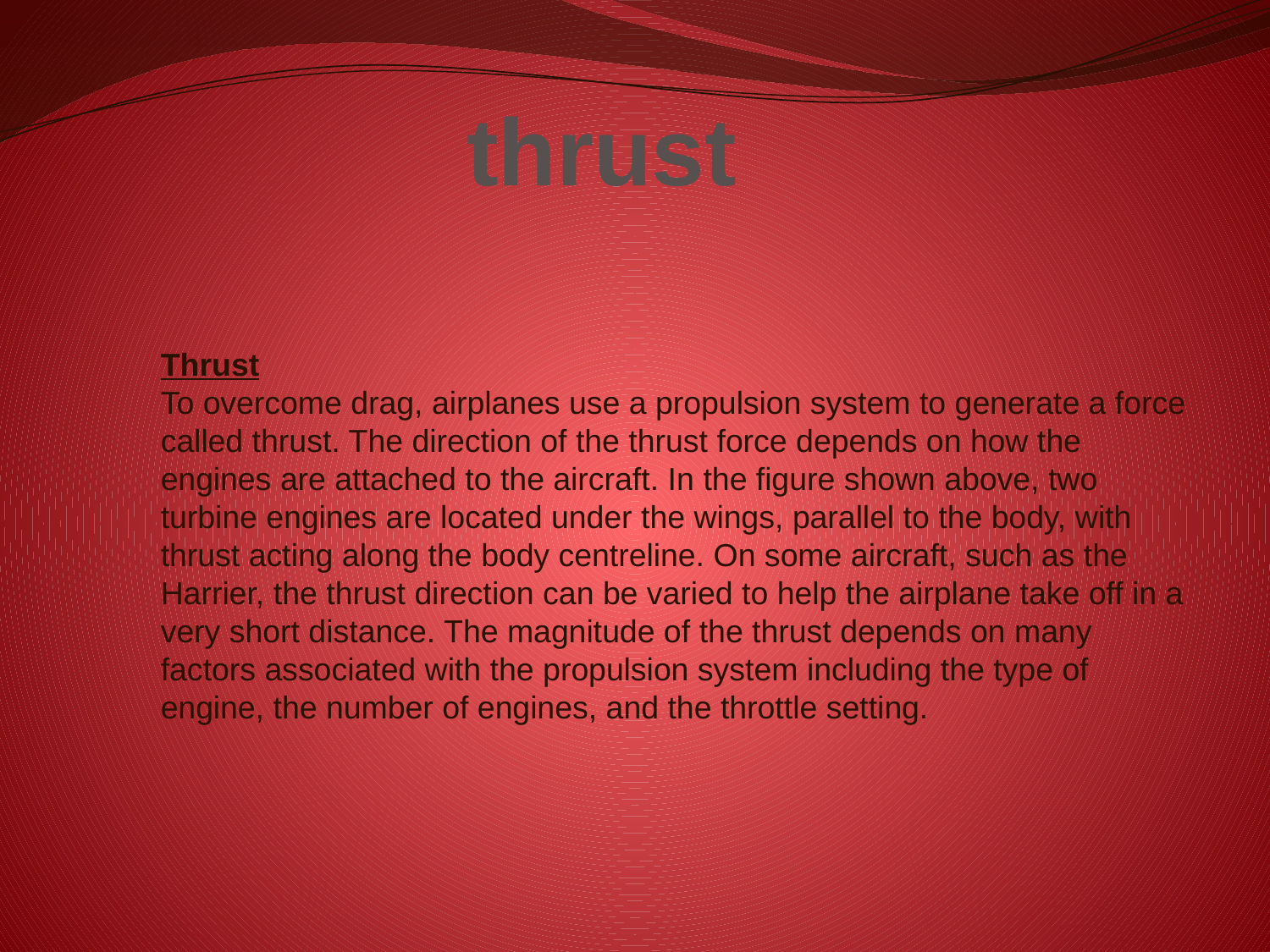

thrust
Thrust
To overcome drag, airplanes use a propulsion system to generate a force called thrust. The direction of the thrust force depends on how the engines are attached to the aircraft. In the figure shown above, two turbine engines are located under the wings, parallel to the body, with thrust acting along the body centreline. On some aircraft, such as the Harrier, the thrust direction can be varied to help the airplane take off in a very short distance. The magnitude of the thrust depends on many factors associated with the propulsion system including the type of engine, the number of engines, and the throttle setting.